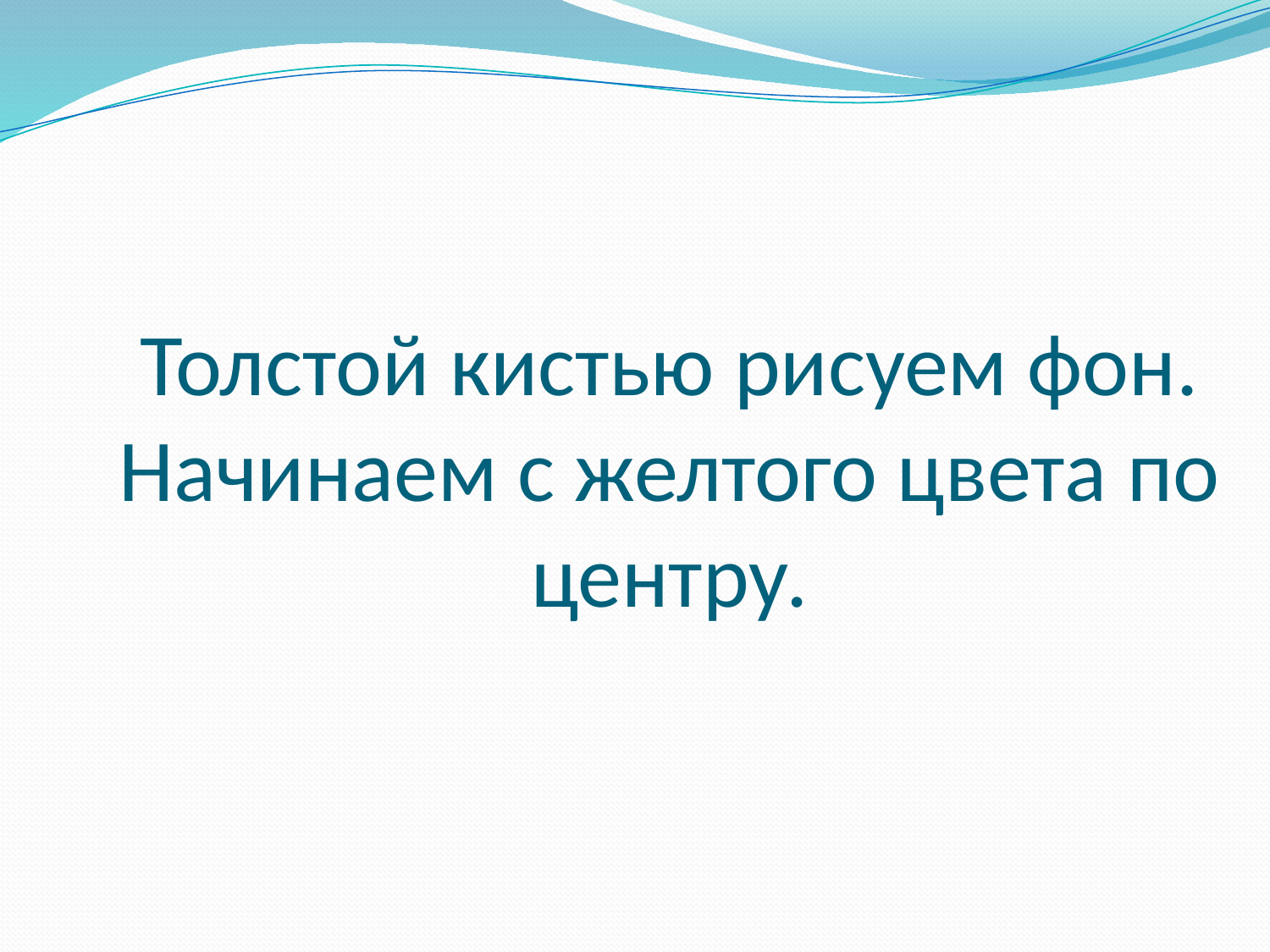

# Толстой кистью рисуем фон. Начинаем с желтого цвета по центру.